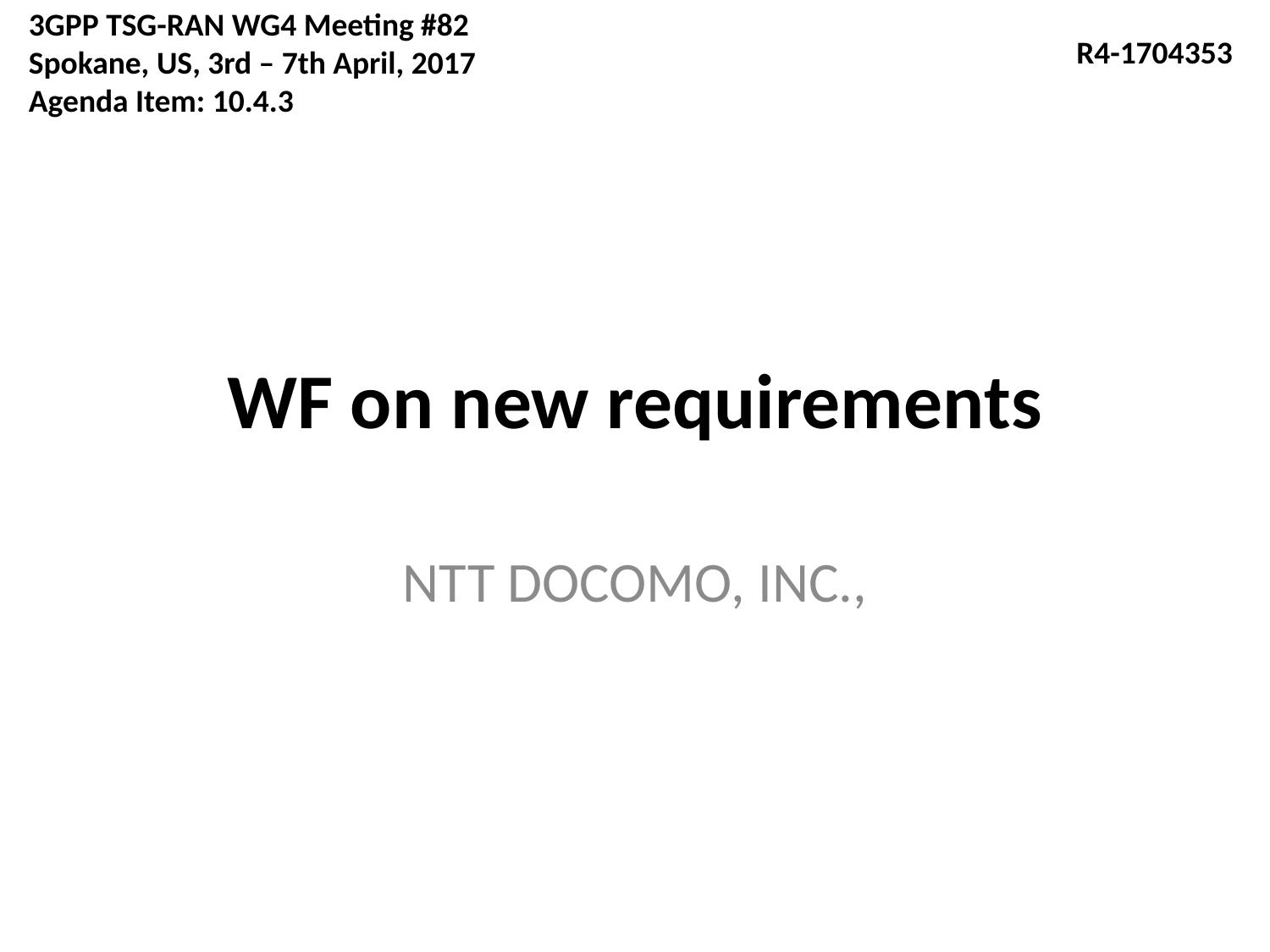

3GPP TSG-RAN WG4 Meeting #82
Spokane, US, 3rd – 7th April, 2017
Agenda Item: 10.4.3
R4-1704353
# WF on new requirements
NTT DOCOMO, INC.,